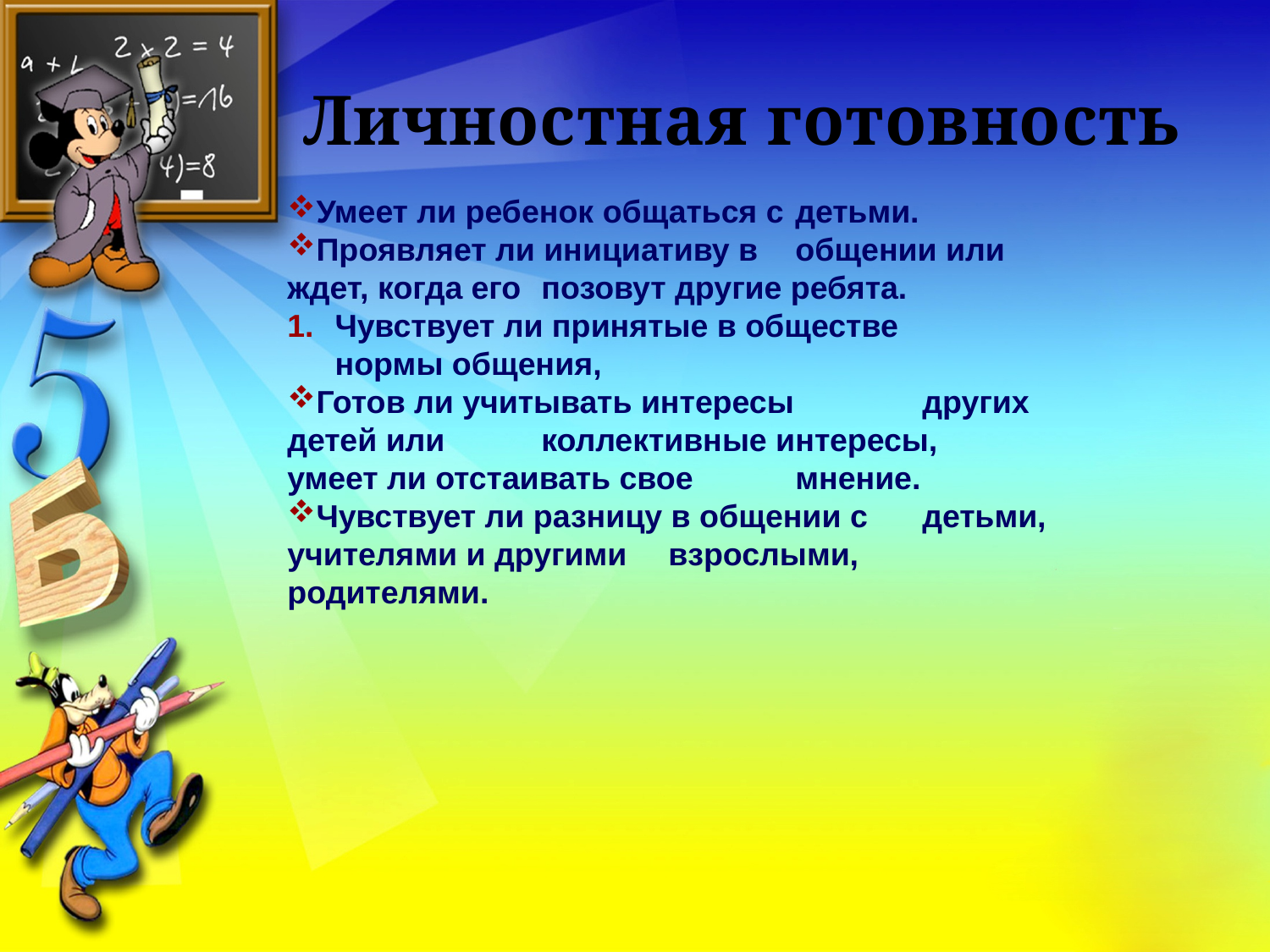

# Личностная готовность
Умеет ли ребенок общаться с 	детьми.
Проявляет ли инициативу в 	общении или ждет, когда его 	позовут другие ребята.
Чувствует ли принятые в обществе 	нормы общения,
Готов ли учитывать интересы 	других детей или 	коллективные интересы, 	умеет ли отстаивать свое 	мнение.
Чувствует ли разницу в общении с 	детьми, учителями и другими 	взрослыми, родителями.